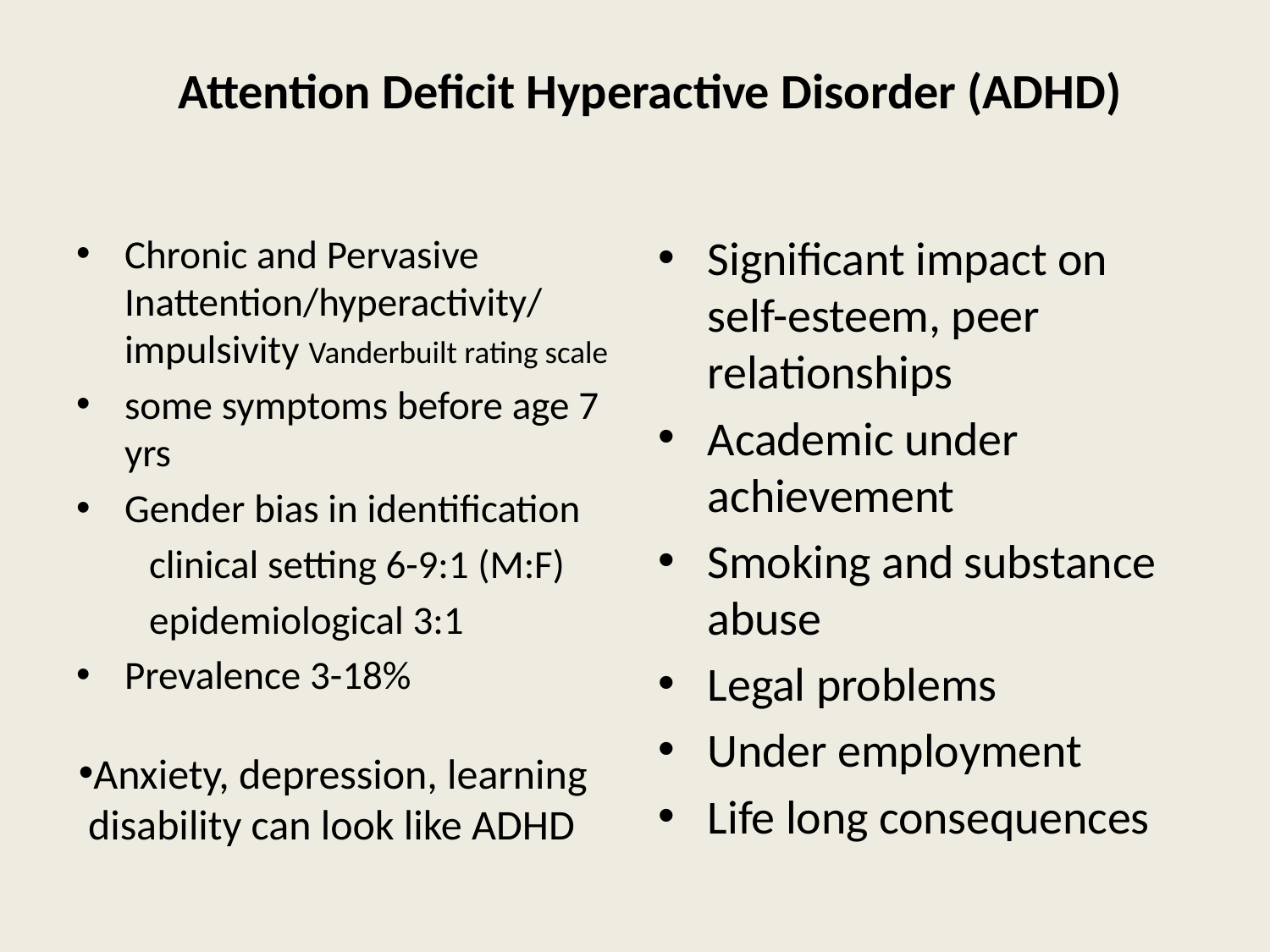

Attention Deficit Hyperactive Disorder (ADHD)
Significant impact on self-esteem, peer relationships
Academic under achievement
Smoking and substance abuse
Legal problems
Under employment
Life long consequences
Chronic and Pervasive Inattention/hyperactivity/ impulsivity Vanderbuilt rating scale
some symptoms before age 7 yrs
Gender bias in identification
        clinical setting 6-9:1 (M:F)
        epidemiological 3:1
Prevalence 3-18%

Anxiety, depression, learning
 disability can look like ADHD